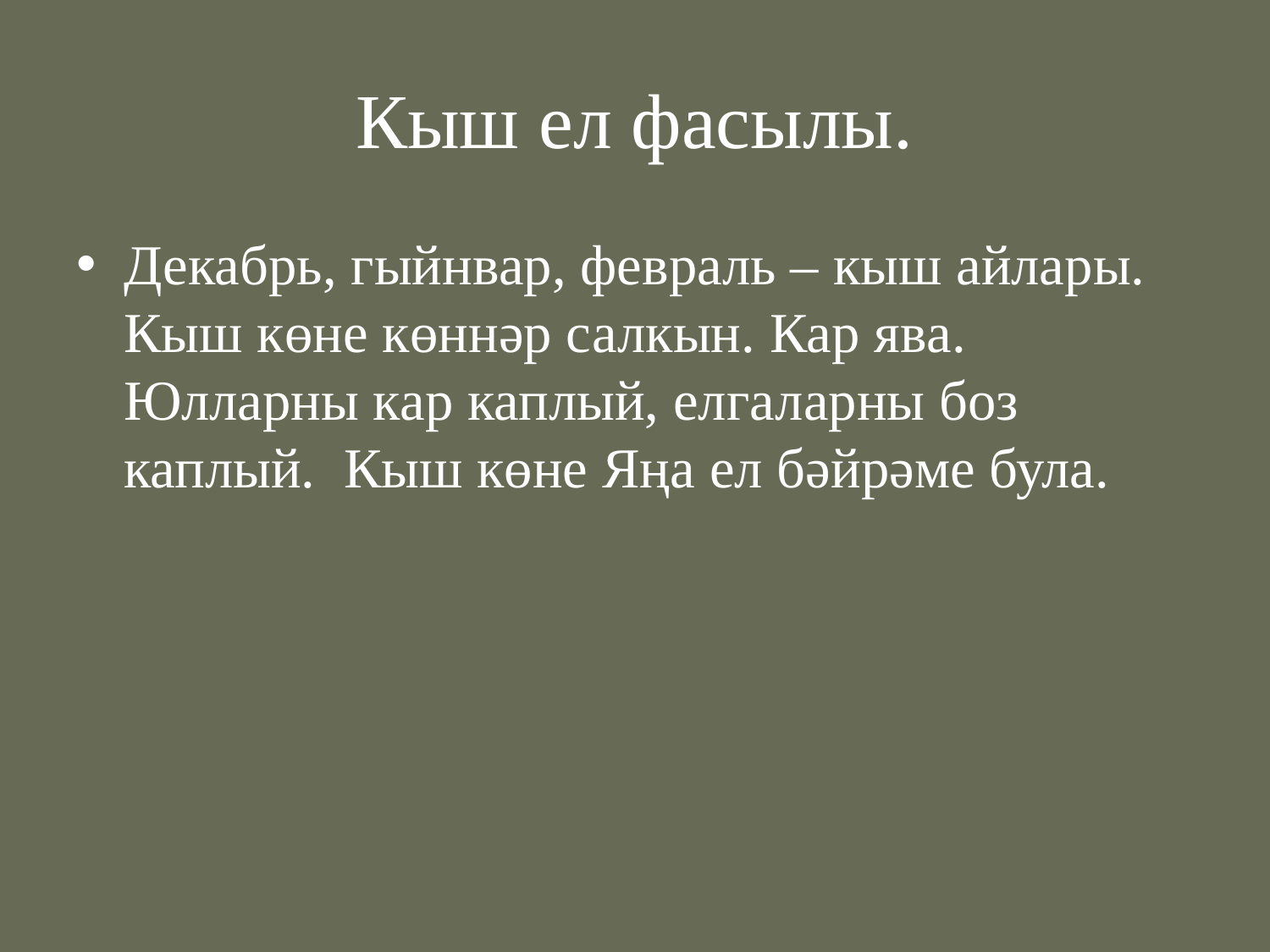

# Кыш ел фасылы.
Декабрь, гыйнвар, февраль – кыш айлары. Кыш көне көннәр салкын. Кар ява.  Юлларны кар каплый, елгаларны боз каплый.  Кыш көне Яңа ел бәйрәме була.